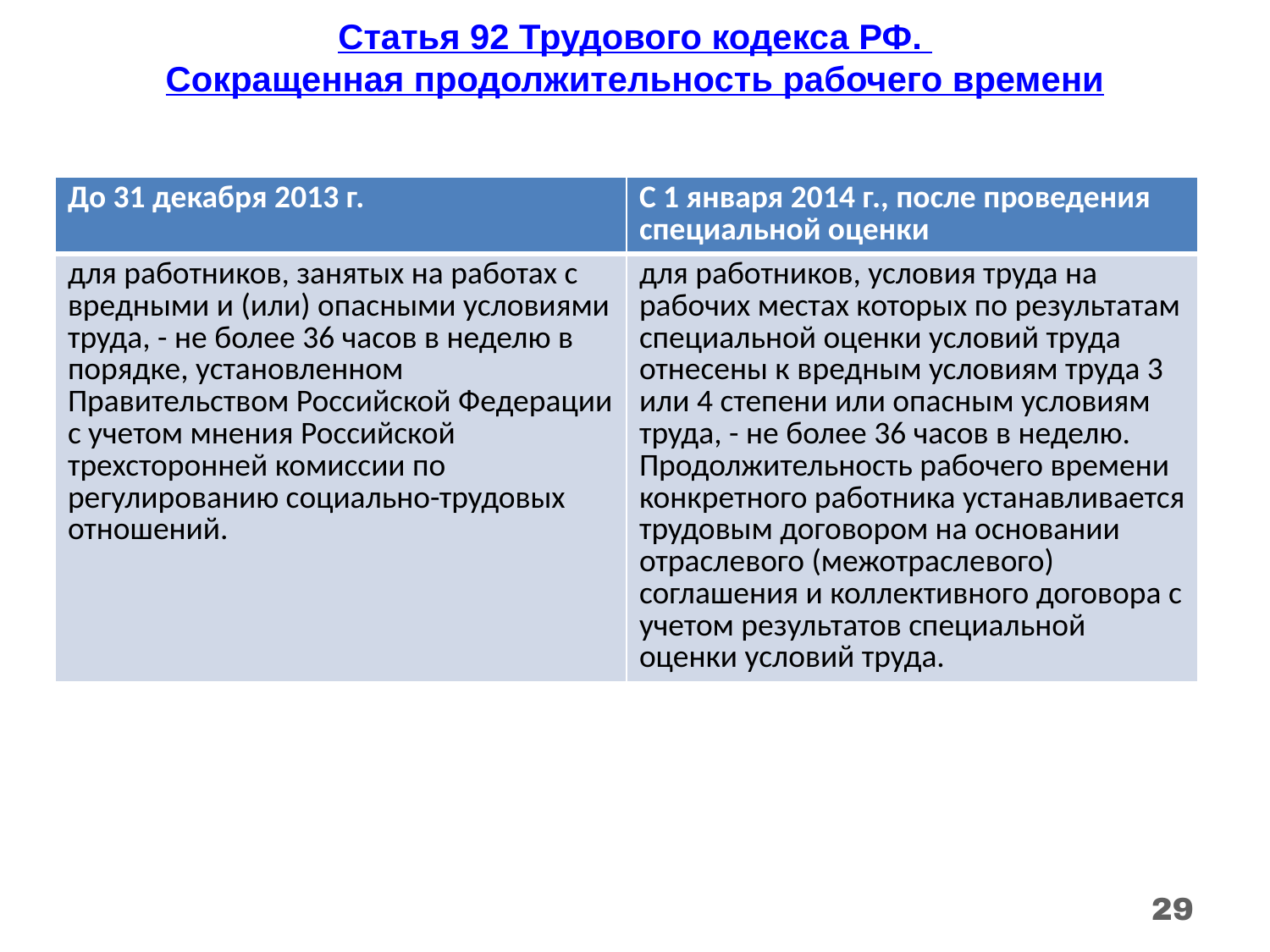

# Статья 92 Трудового кодекса РФ. Сокращенная продолжительность рабочего времени
| До 31 декабря 2013 г. | С 1 января 2014 г., после проведения специальной оценки |
| --- | --- |
| для работников, занятых на работах с вредными и (или) опасными условиями труда, - не более 36 часов в неделю в порядке, установленном Правительством Российской Федерации с учетом мнения Российской трехсторонней комиссии по регулированию социально-трудовых отношений. | для работников, условия труда на рабочих местах которых по результатам специальной оценки условий труда отнесены к вредным условиям труда 3 или 4 степени или опасным условиям труда, - не более 36 часов в неделю. Продолжительность рабочего времени конкретного работника устанавливается трудовым договором на основании отраслевого (межотраслевого) соглашения и коллективного договора с учетом результатов специальной оценки условий труда. |
29